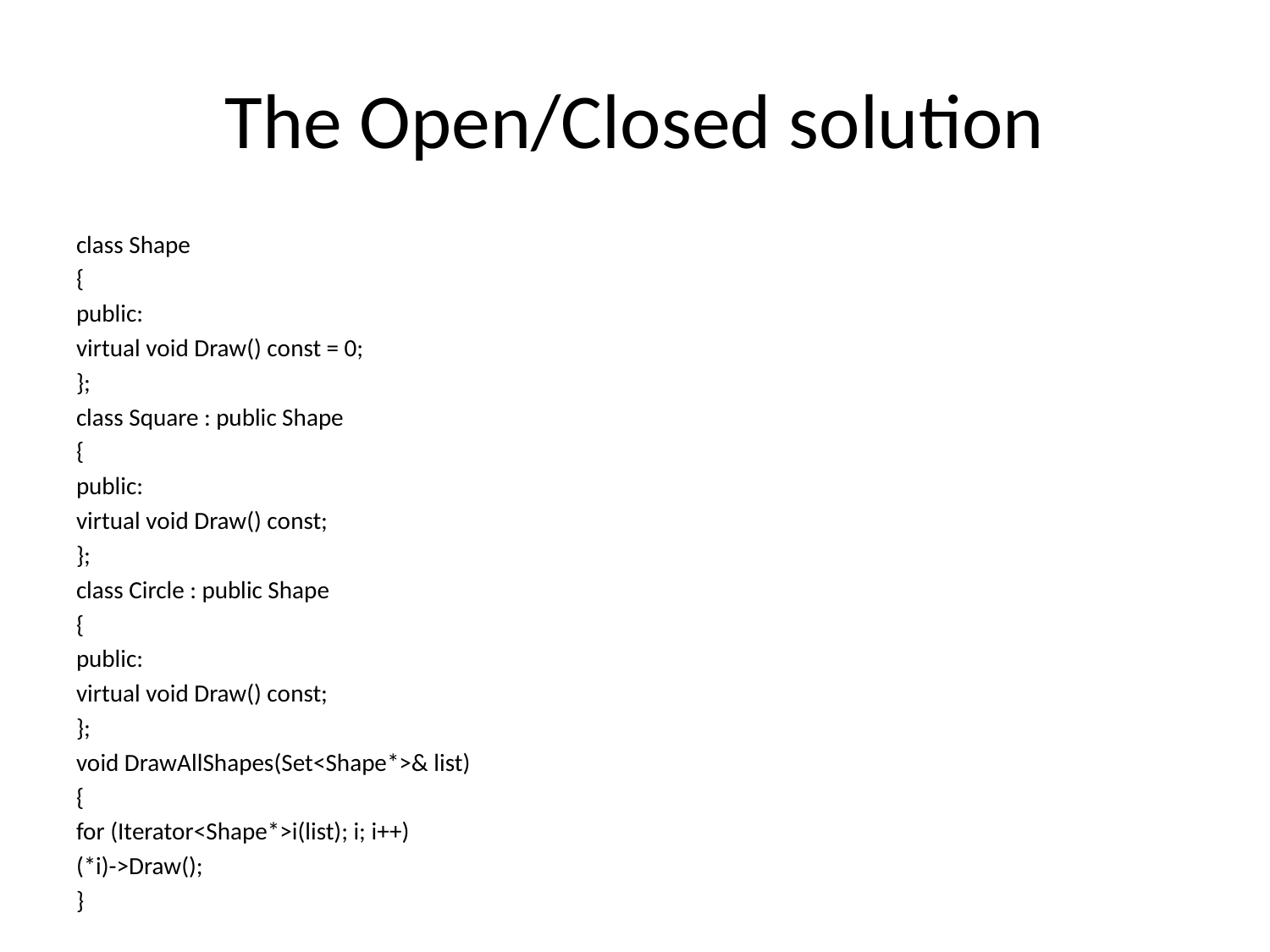

# The Open/Closed solution
class Shape
{
public:
virtual void Draw() const = 0;
};
class Square : public Shape
{
public:
virtual void Draw() const;
};
class Circle : public Shape
{
public:
virtual void Draw() const;
};
void DrawAllShapes(Set<Shape*>& list)
{
for (Iterator<Shape*>i(list); i; i++)
(*i)->Draw();
}